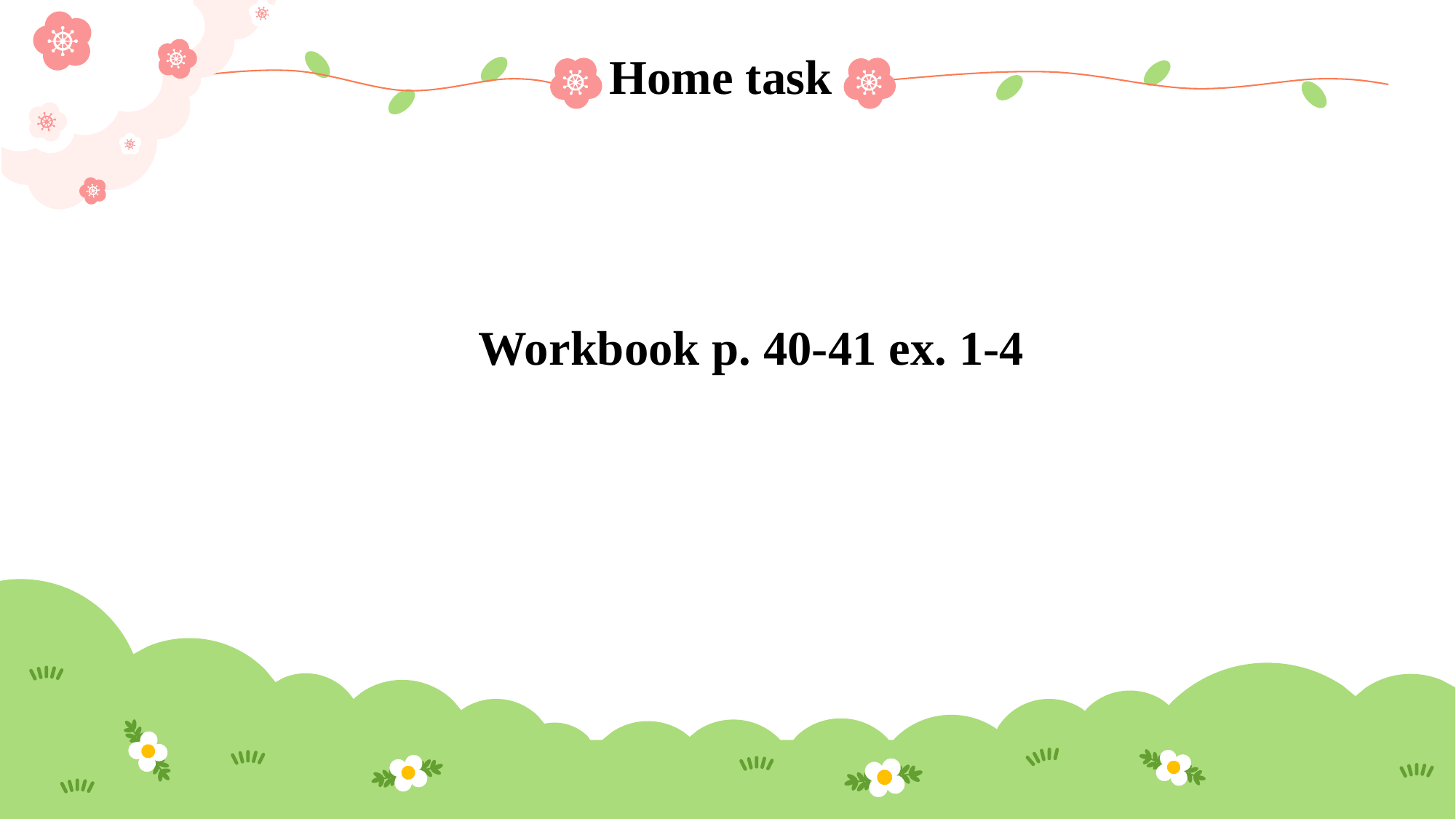

Home task

Workbook p. 40-41 ex. 1-4